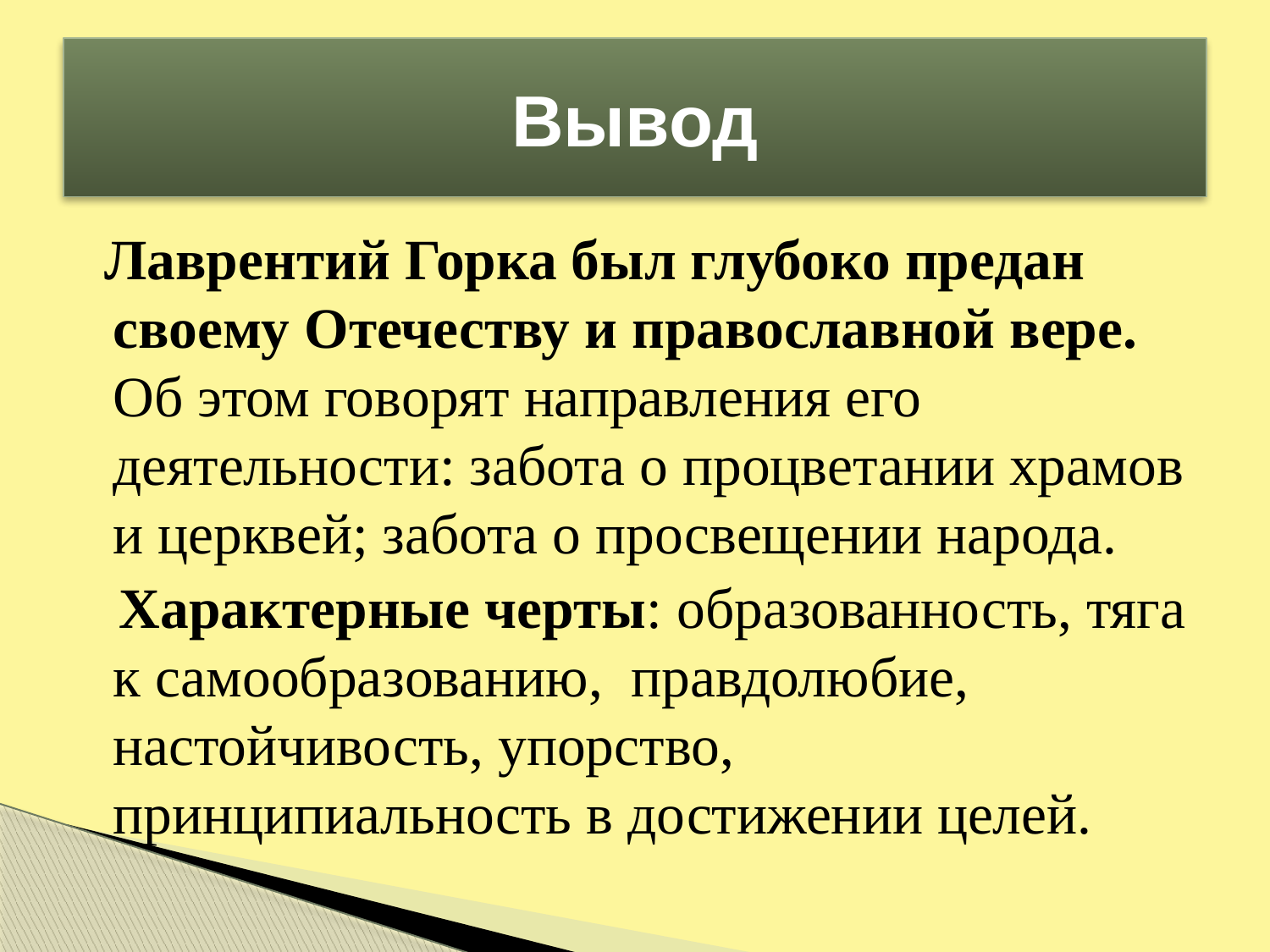

# Вывод
  Лаврентий Горка был глубоко предан своему Отечеству и православной вере. Об этом говорят направления его деятельности: забота о процветании храмов и церквей; забота о просвещении народа.
   Характерные черты: образованность, тяга к самообразованию,  правдолюбие, настойчивость, упорство, принципиальность в достижении целей.